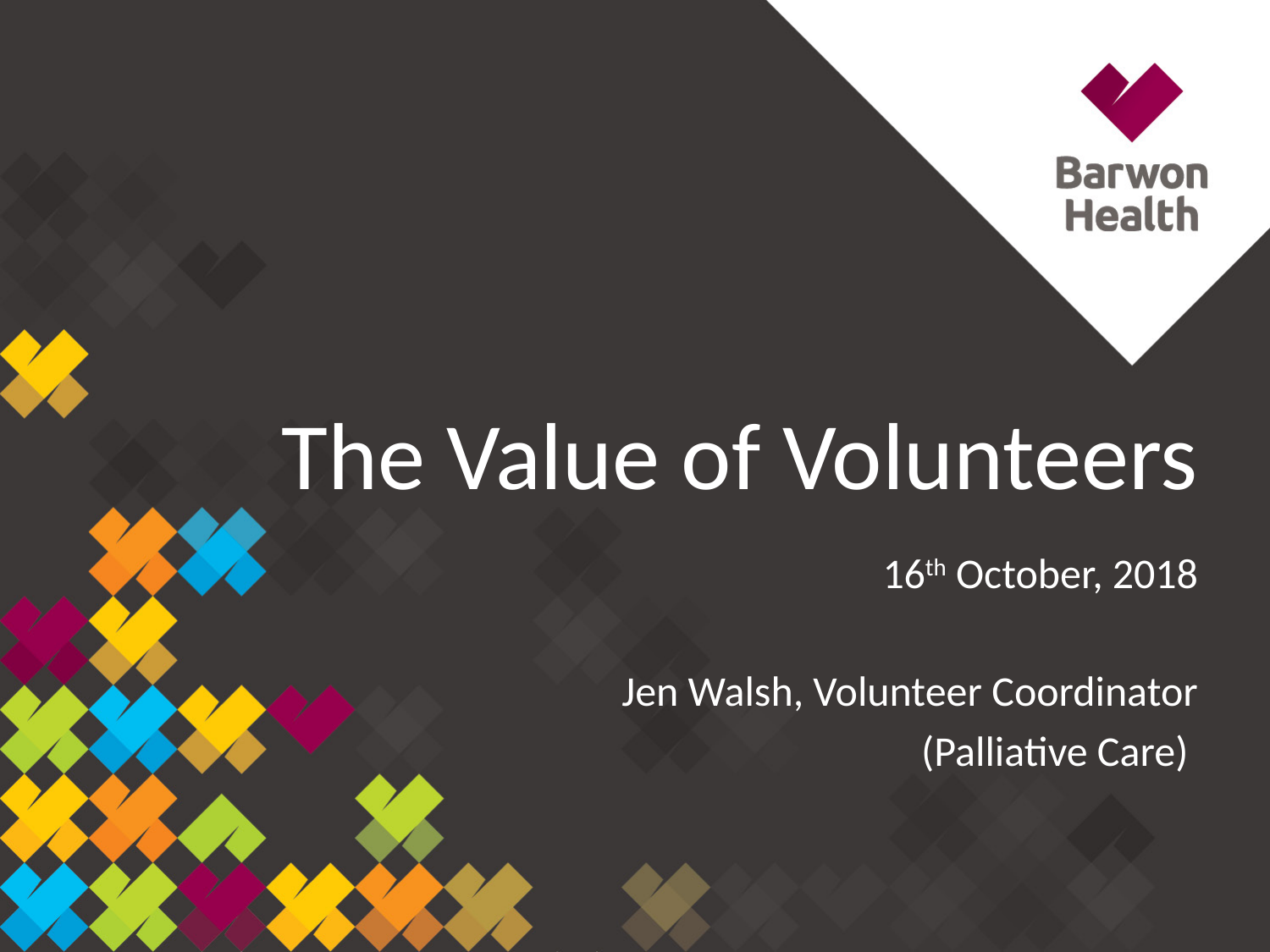

# The Value of Volunteers
16th October, 2018

Jen Walsh, Volunteer Coordinator
(Palliative Care)